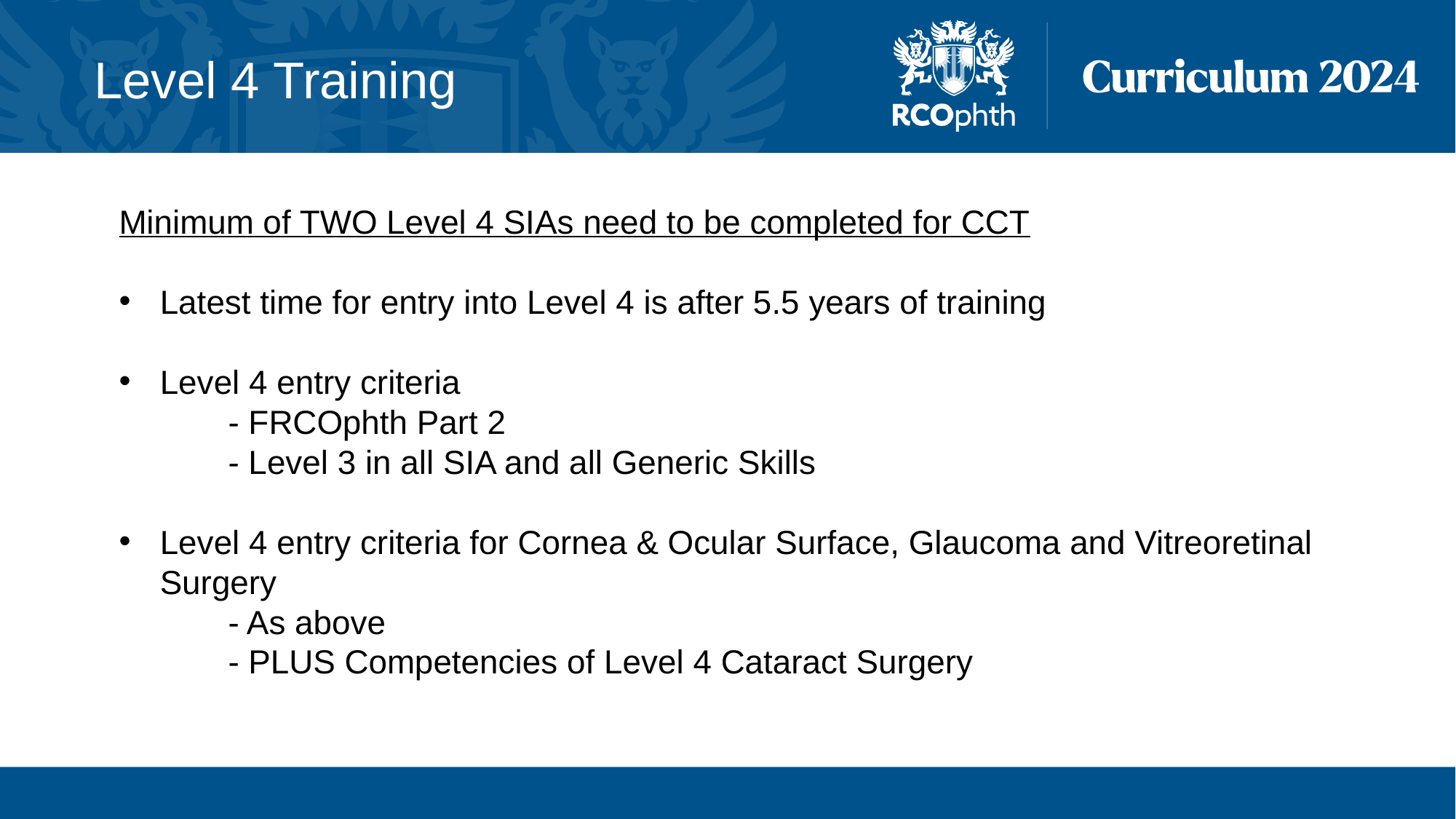

# Level 4 Training
Minimum of TWO Level 4 SIAs need to be completed for CCT

Latest time for entry into Level 4 is after 5.5 years of training

Level 4 entry criteria
	- FRCOphth Part 2
	- Level 3 in all SIA and all Generic Skills

Level 4 entry criteria for Cornea & Ocular Surface, Glaucoma and Vitreoretinal Surgery
	- As above
	- PLUS Competencies of Level 4 Cataract Surgery